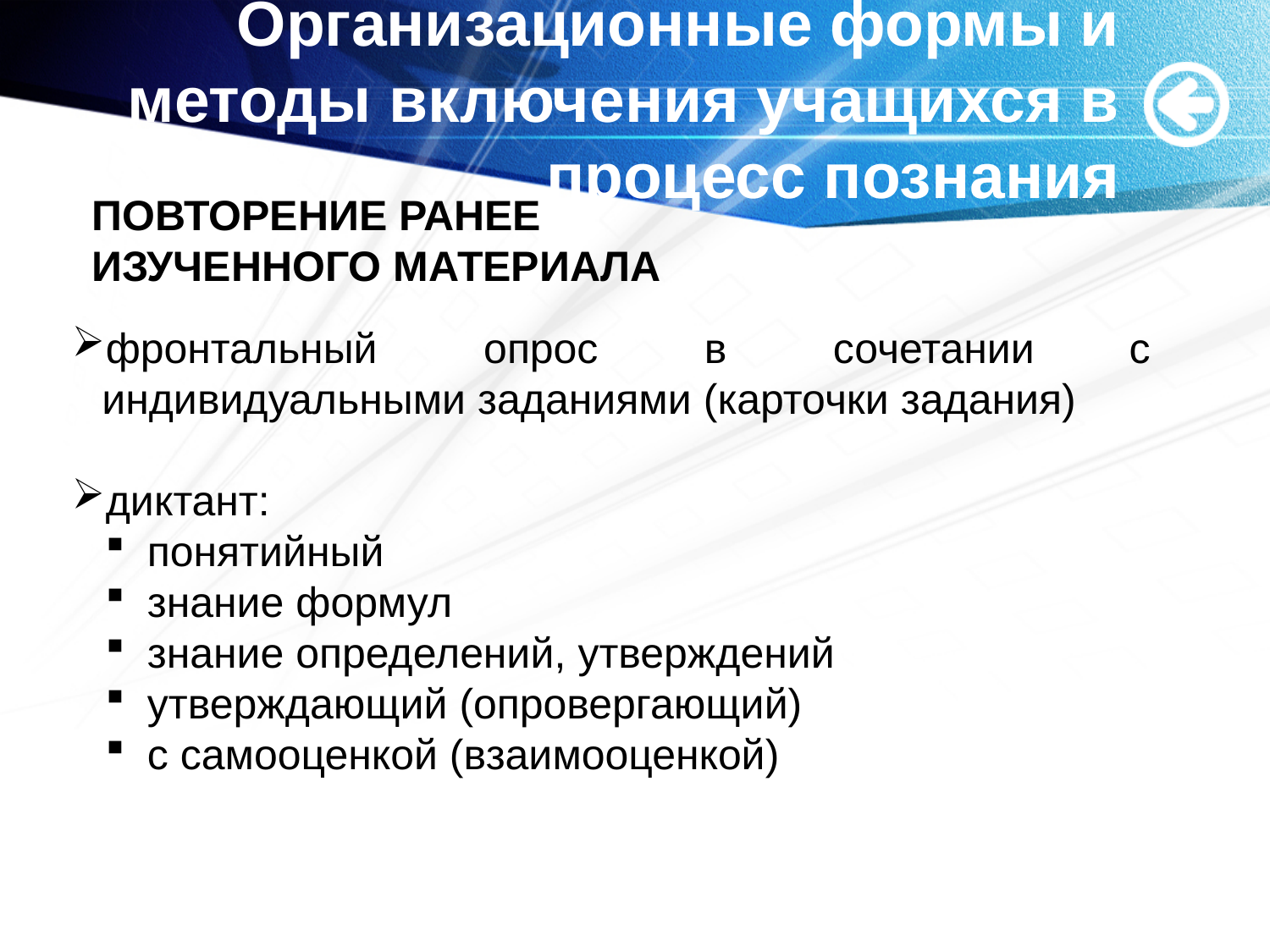

# Организационные формы и методы включения учащихся в процесс познания
Повторение ранее изученного материала
фронтальный         опрос         в         сочетании        с индивидуальными заданиями (карточки задания)

диктант:
 понятийный
 знание формул
 знание определений, утверждений
 утверждающий (опровергающий)
 с самооценкой (взаимооценкой)